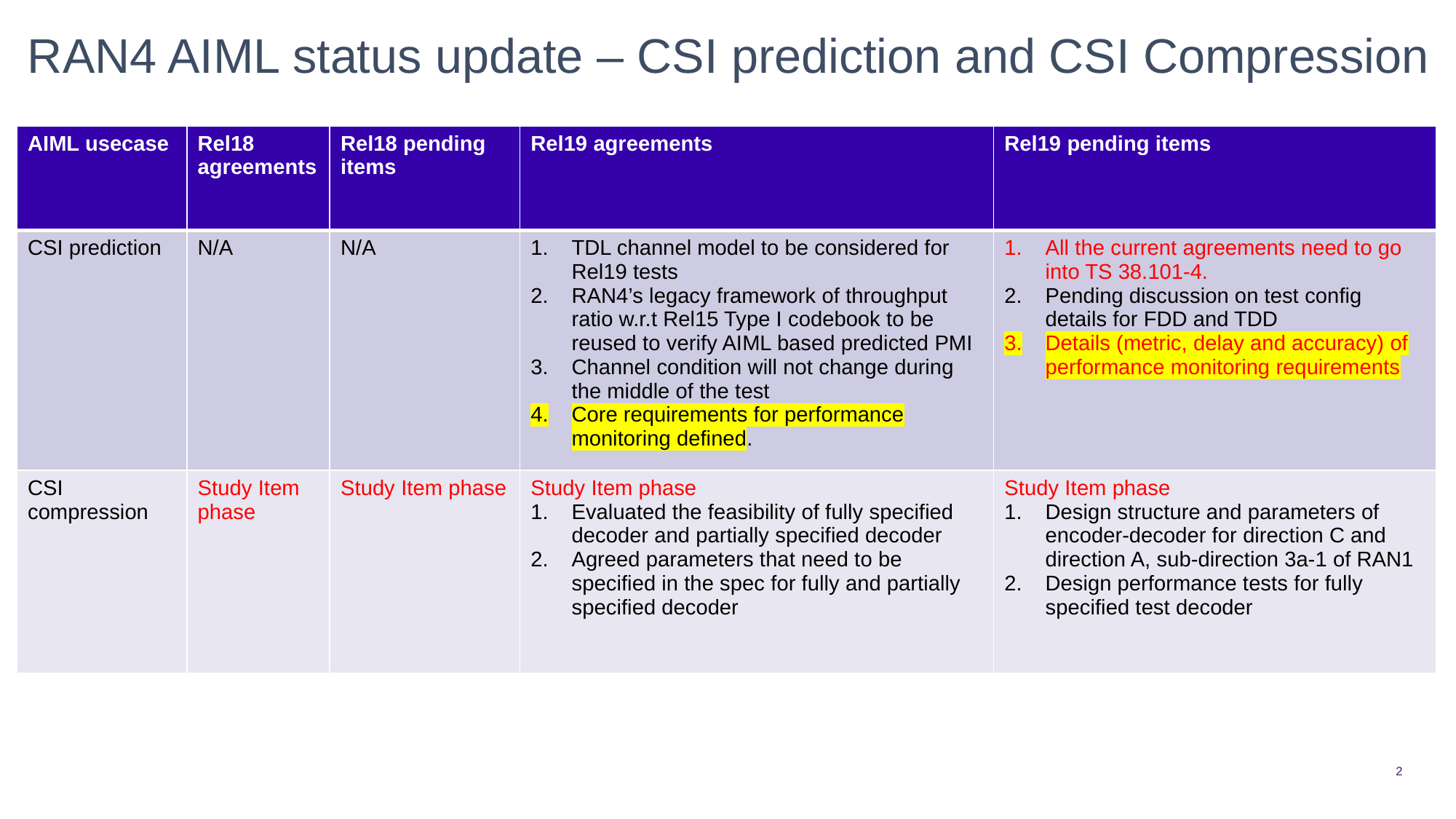

RAN4 AIML status update – CSI prediction and CSI Compression
| AIML usecase | Rel18 agreements | Rel18 pending items | Rel19 agreements | Rel19 pending items |
| --- | --- | --- | --- | --- |
| CSI prediction | N/A | N/A | TDL channel model to be considered for Rel19 tests RAN4’s legacy framework of throughput ratio w.r.t Rel15 Type I codebook to be reused to verify AIML based predicted PMI Channel condition will not change during the middle of the test Core requirements for performance monitoring defined. | All the current agreements need to go into TS 38.101-4. Pending discussion on test config details for FDD and TDD Details (metric, delay and accuracy) of performance monitoring requirements |
| CSI compression | Study Item phase | Study Item phase | Study Item phase Evaluated the feasibility of fully specified decoder and partially specified decoder Agreed parameters that need to be specified in the spec for fully and partially specified decoder | Study Item phase Design structure and parameters of encoder-decoder for direction C and direction A, sub-direction 3a-1 of RAN1 Design performance tests for fully specified test decoder |